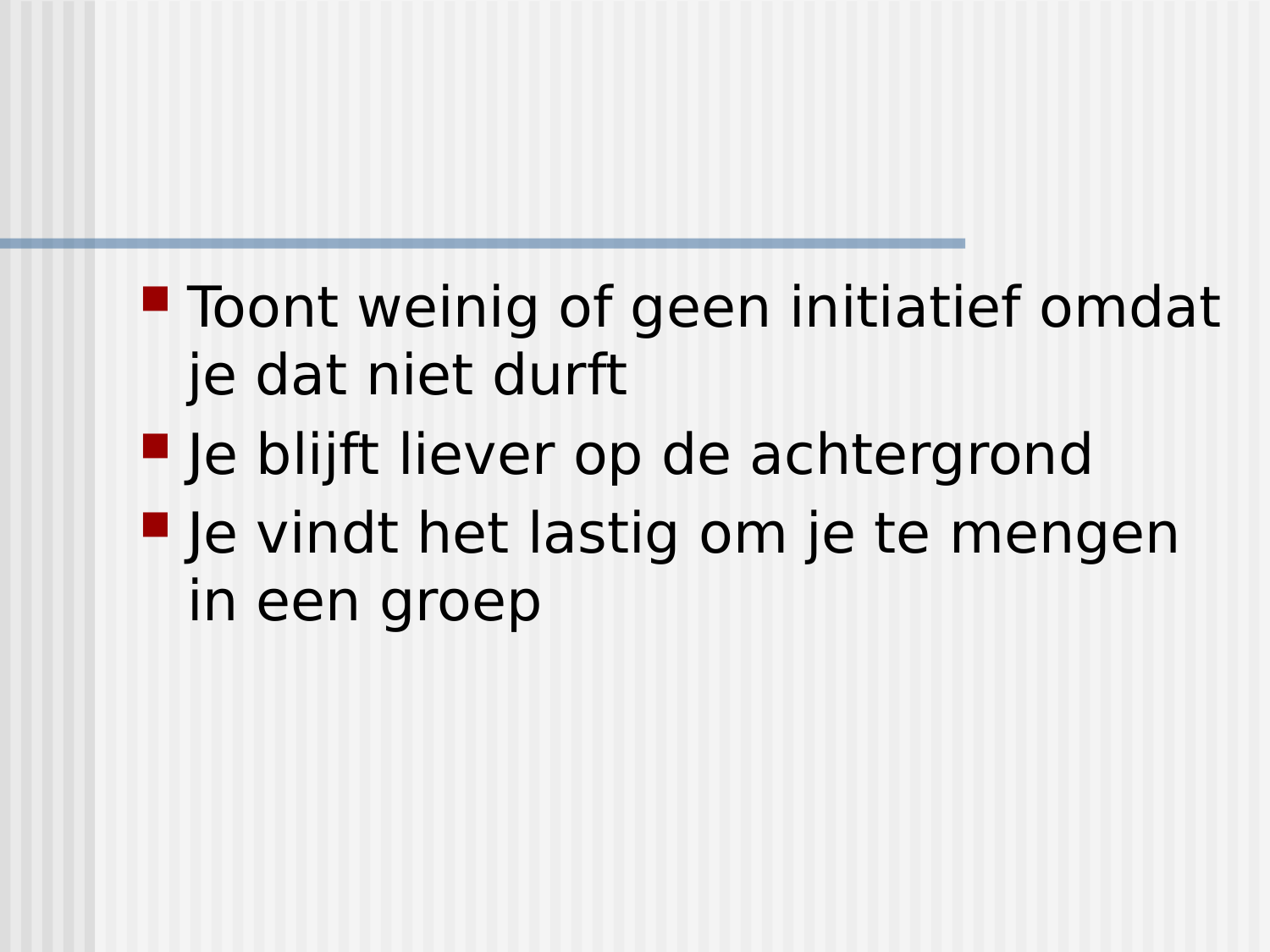

#
Toont weinig of geen initiatief omdat je dat niet durft
Je blijft liever op de achtergrond
Je vindt het lastig om je te mengen in een groep